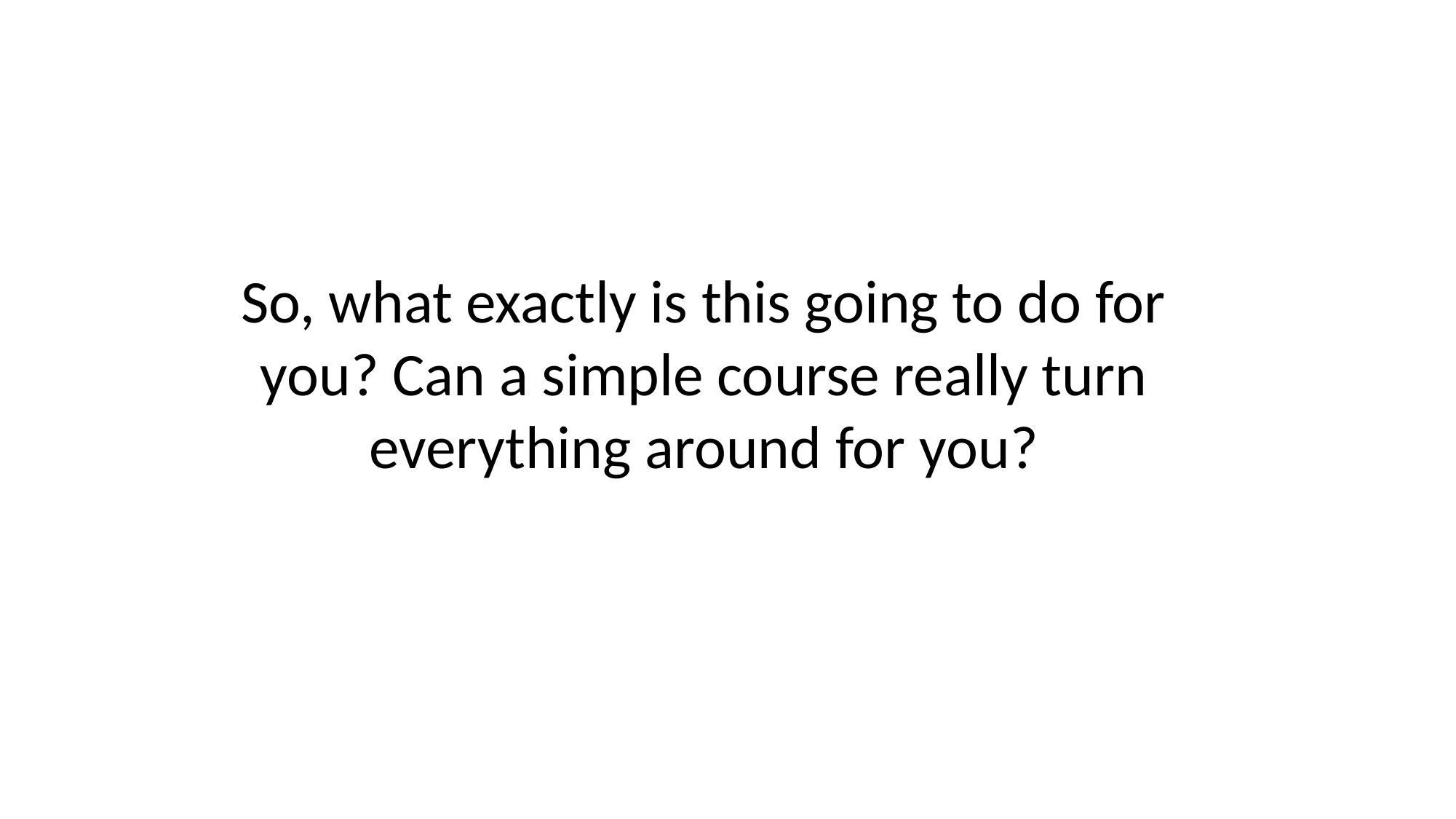

So, what exactly is this going to do for you? Can a simple course really turn everything around for you?